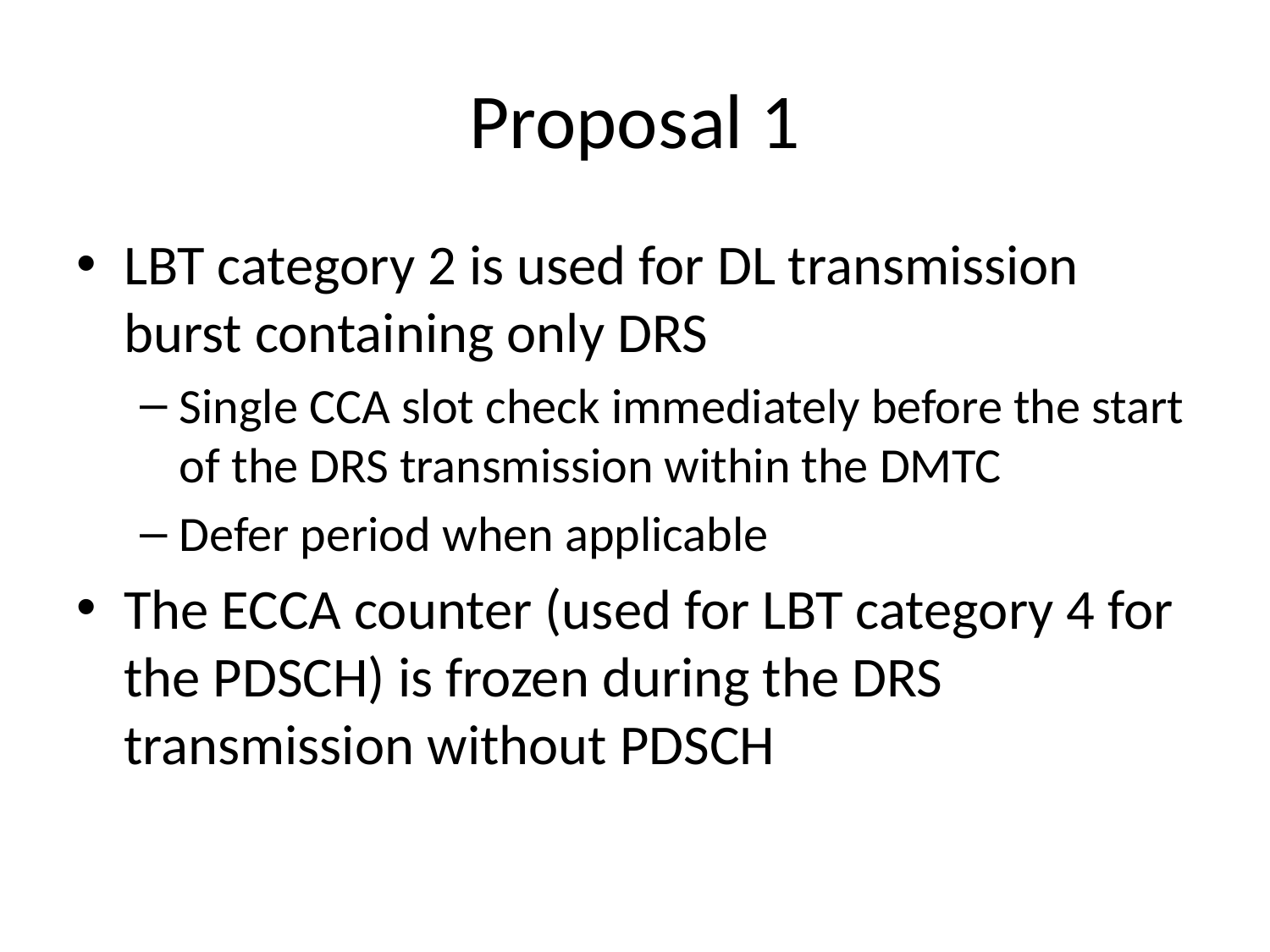

# Proposal 1
LBT category 2 is used for DL transmission burst containing only DRS
Single CCA slot check immediately before the start of the DRS transmission within the DMTC
Defer period when applicable
The ECCA counter (used for LBT category 4 for the PDSCH) is frozen during the DRS transmission without PDSCH